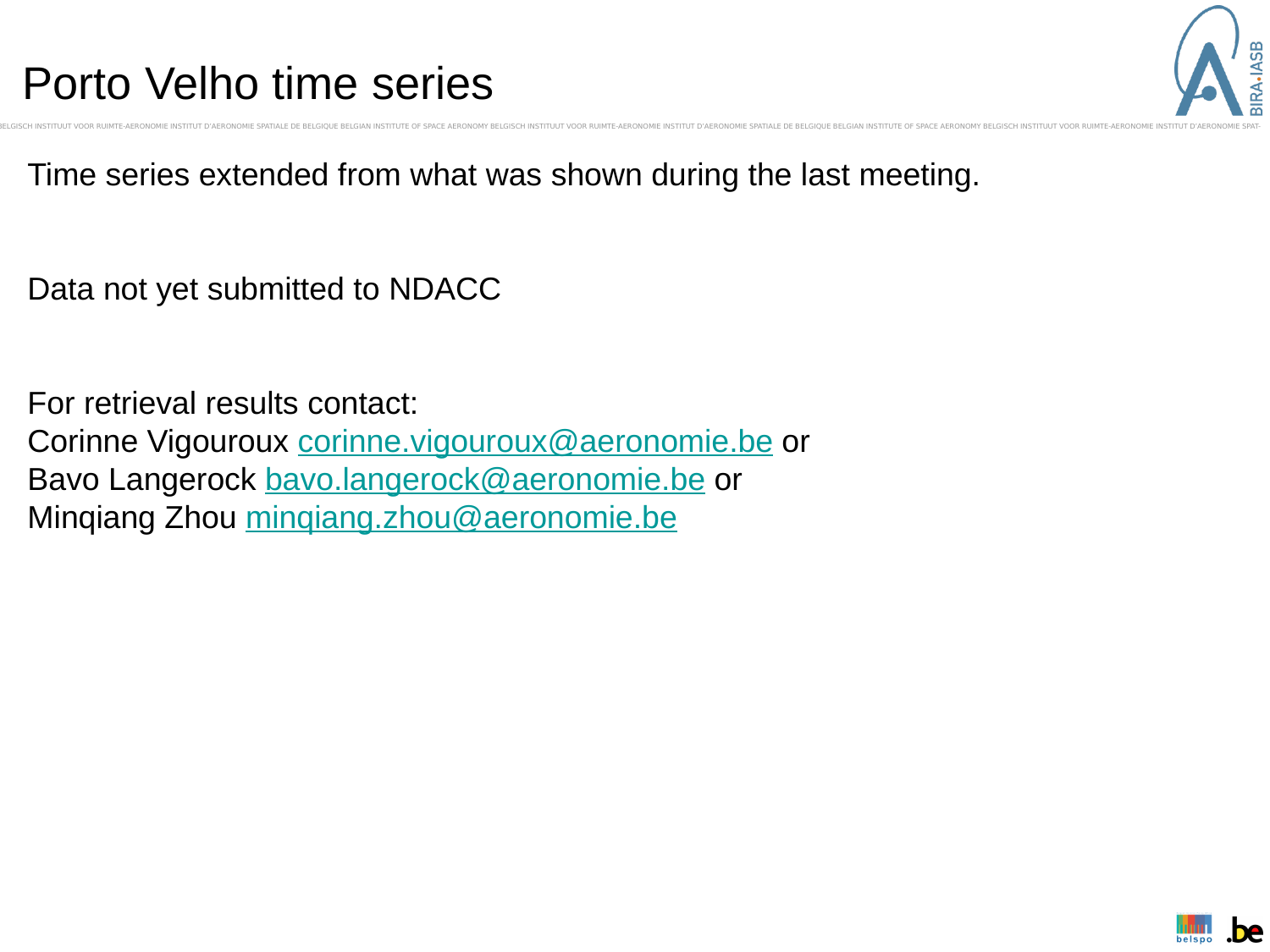

Porto Velho time series
Time series extended from what was shown during the last meeting.

Data not yet submitted to NDACC

For retrieval results contact:
Corinne Vigouroux corinne.vigouroux@aeronomie.be or
Bavo Langerock bavo.langerock@aeronomie.be or
Minqiang Zhou minqiang.zhou@aeronomie.be